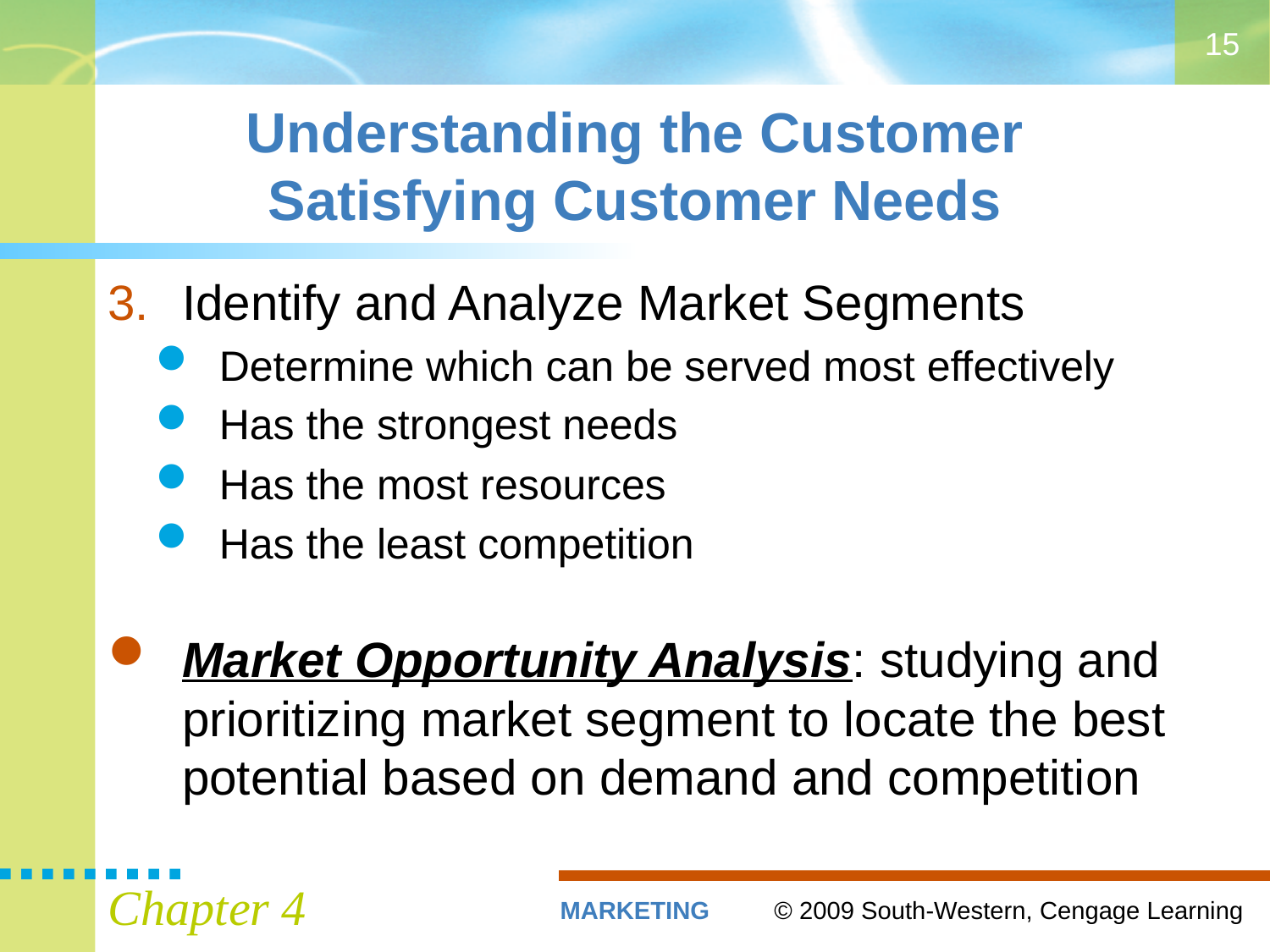

15
# Understanding the Customer Satisfying Customer Needs
Identify and Analyze Market Segments
Determine which can be served most effectively
Has the strongest needs
Has the most resources
Has the least competition
Market Opportunity Analysis: studying and prioritizing market segment to locate the best potential based on demand and competition
Chapter 4